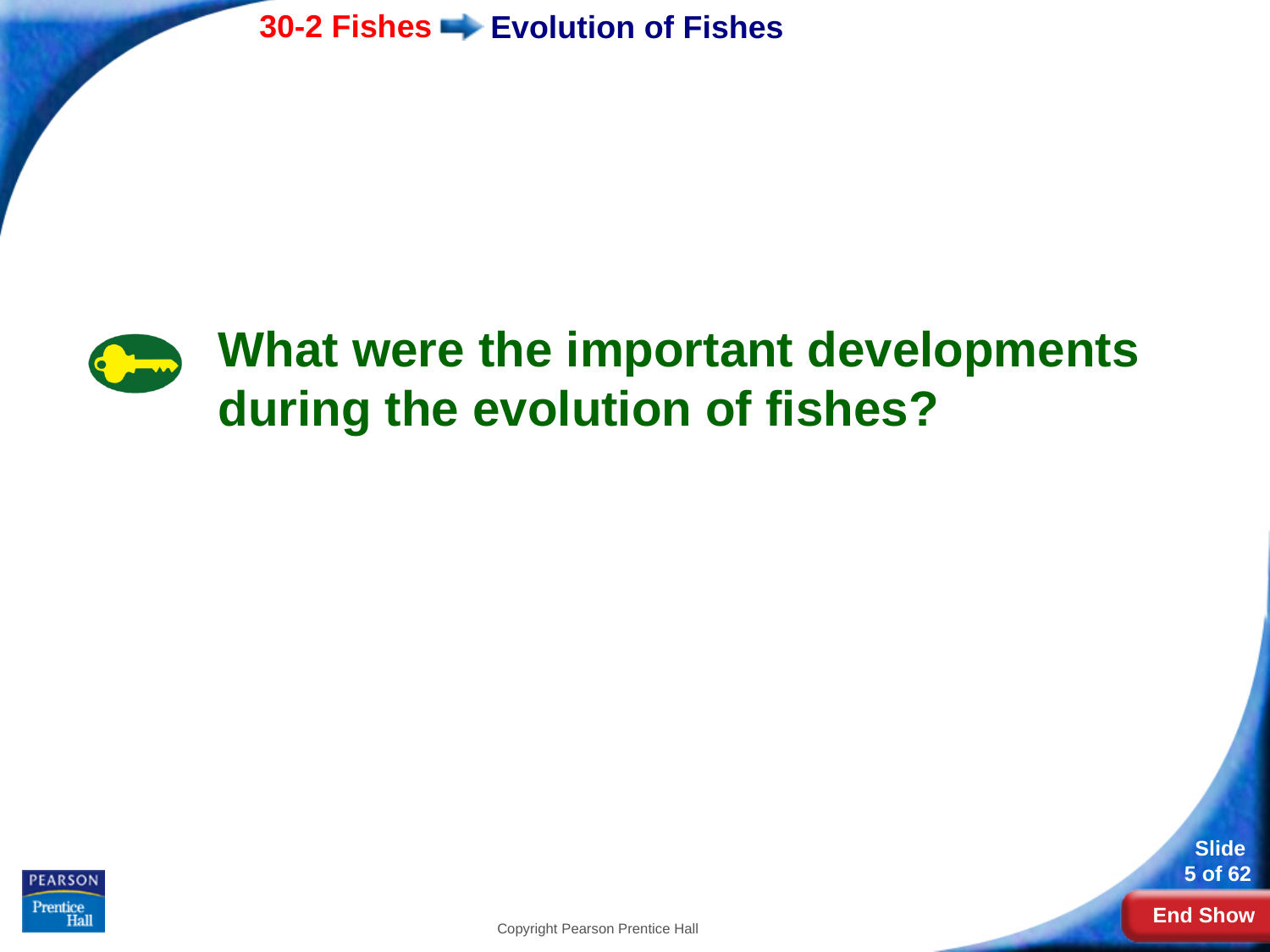

# Evolution of Fishes

What were the important developments during the evolution of fishes?

Copyright Pearson Prentice Hall